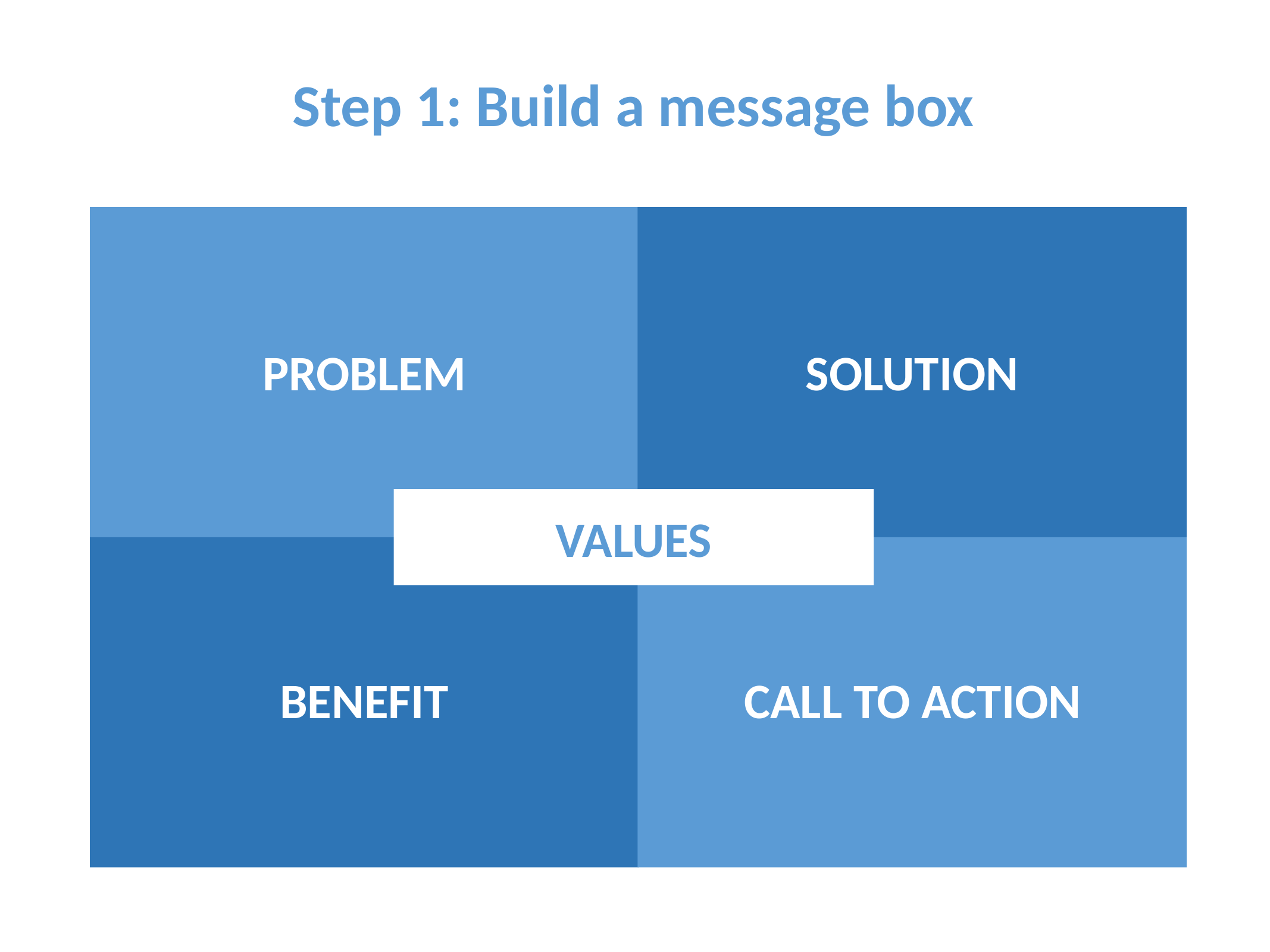

Step 1: Build a message box

PROBLEM
SOLUTION
VALUES

BENEFIT
CALL TO ACTION